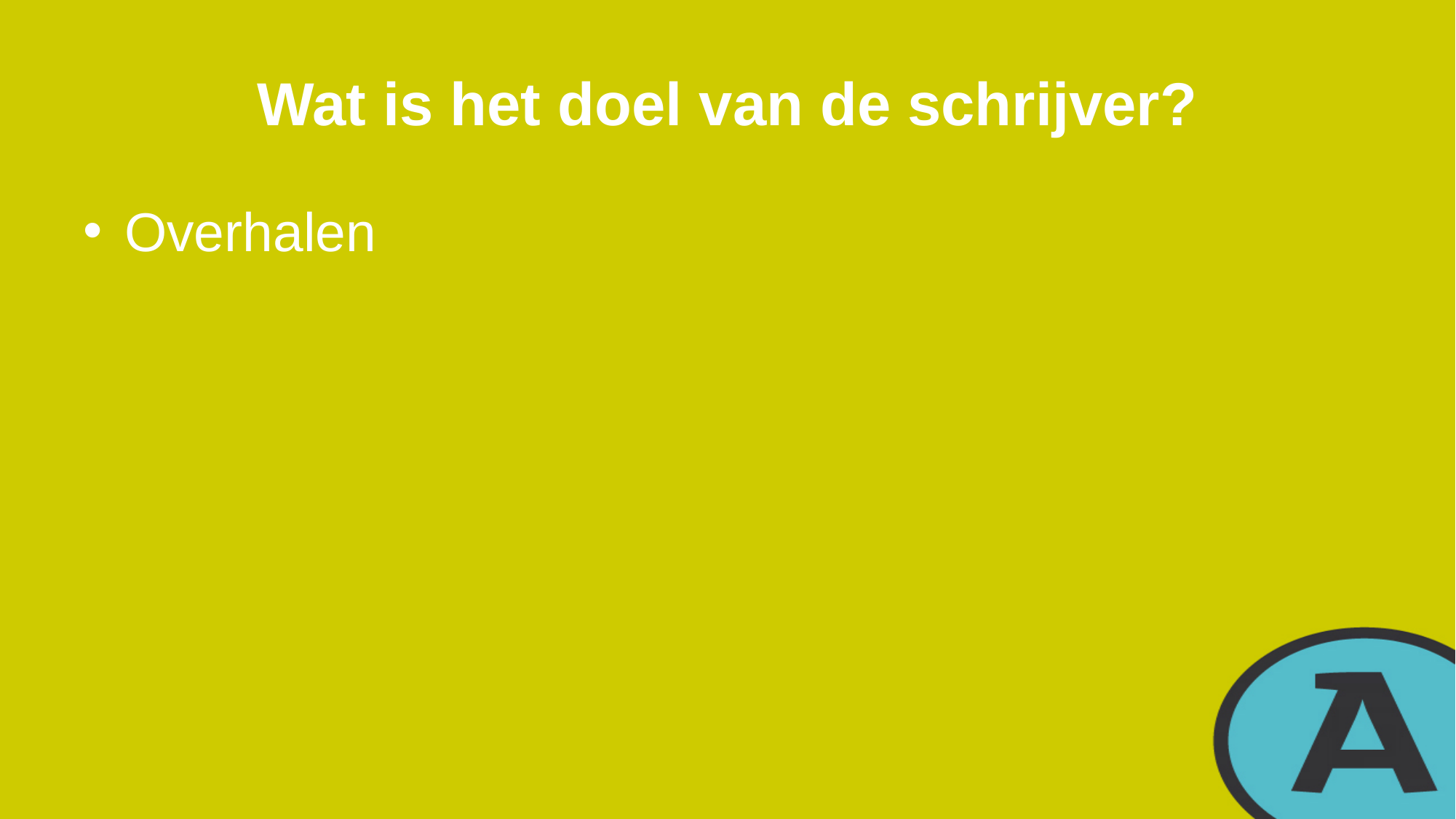

# Wat is het doel van de schrijver?
Overhalen